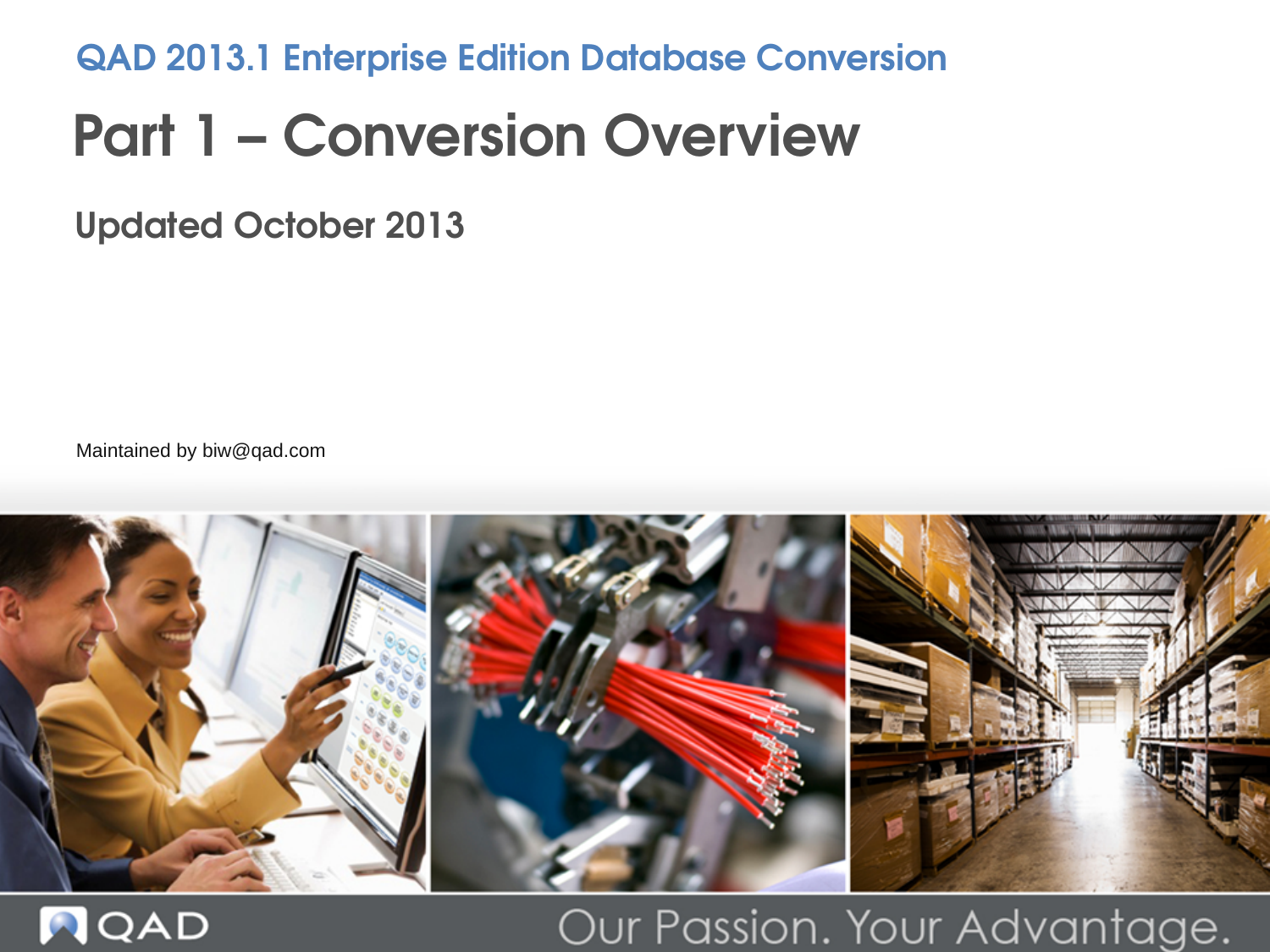

QAD 2013.1 Enterprise Edition Database Conversion
# Part 1 – Conversion Overview
Updated October 2013
Maintained by biw@qad.com